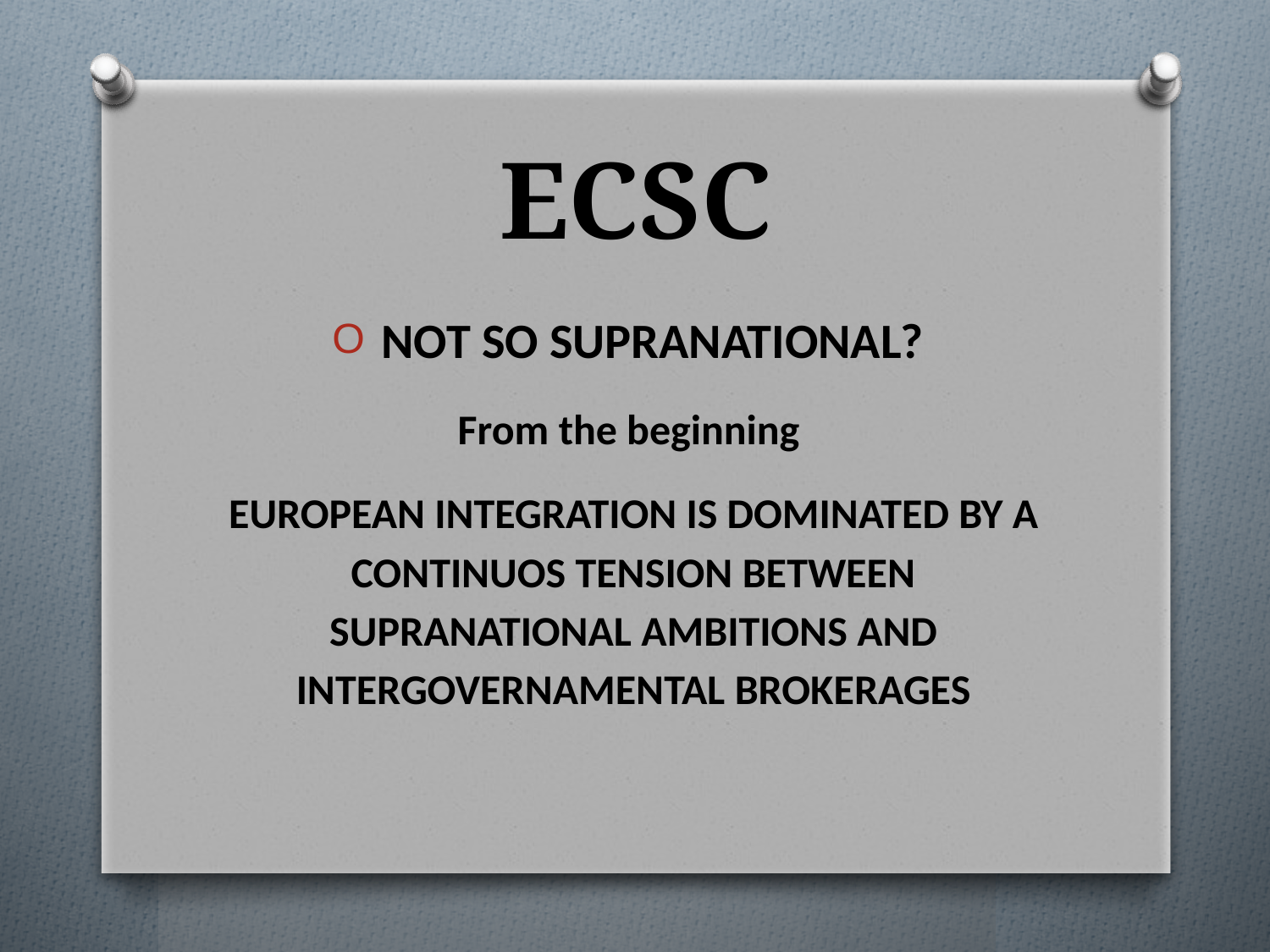

# ECSC
 NOT SO SUPRANATIONAL?
From the beginning
EUROPEAN INTEGRATION IS DOMINATED BY A CONTINUOS TENSION BETWEEN SUPRANATIONAL AMBITIONS AND INTERGOVERNAMENTAL BROKERAGES